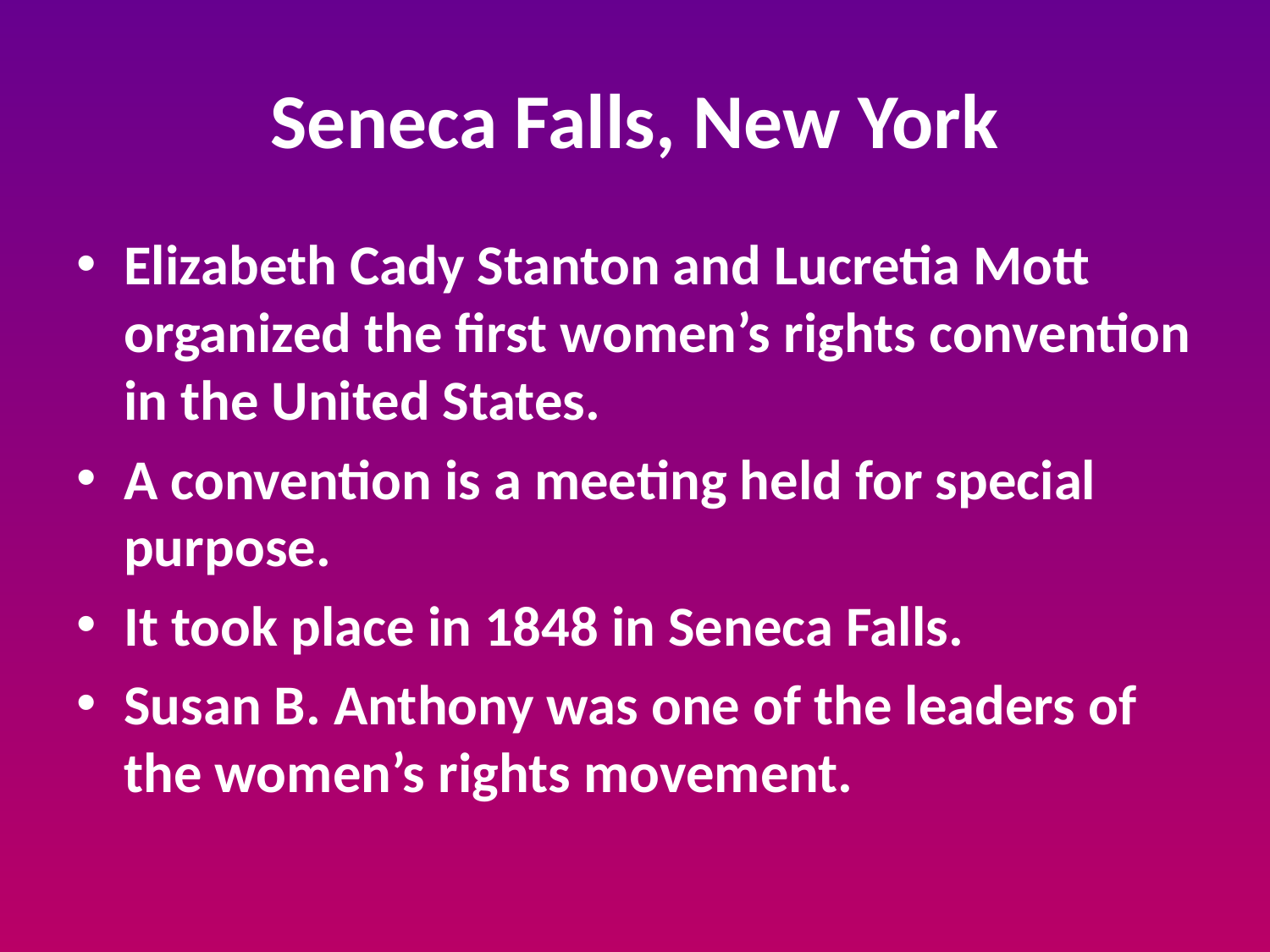

# Seneca Falls, New York
Elizabeth Cady Stanton and Lucretia Mott organized the first women’s rights convention in the United States.
A convention is a meeting held for special purpose.
It took place in 1848 in Seneca Falls.
Susan B. Anthony was one of the leaders of the women’s rights movement.